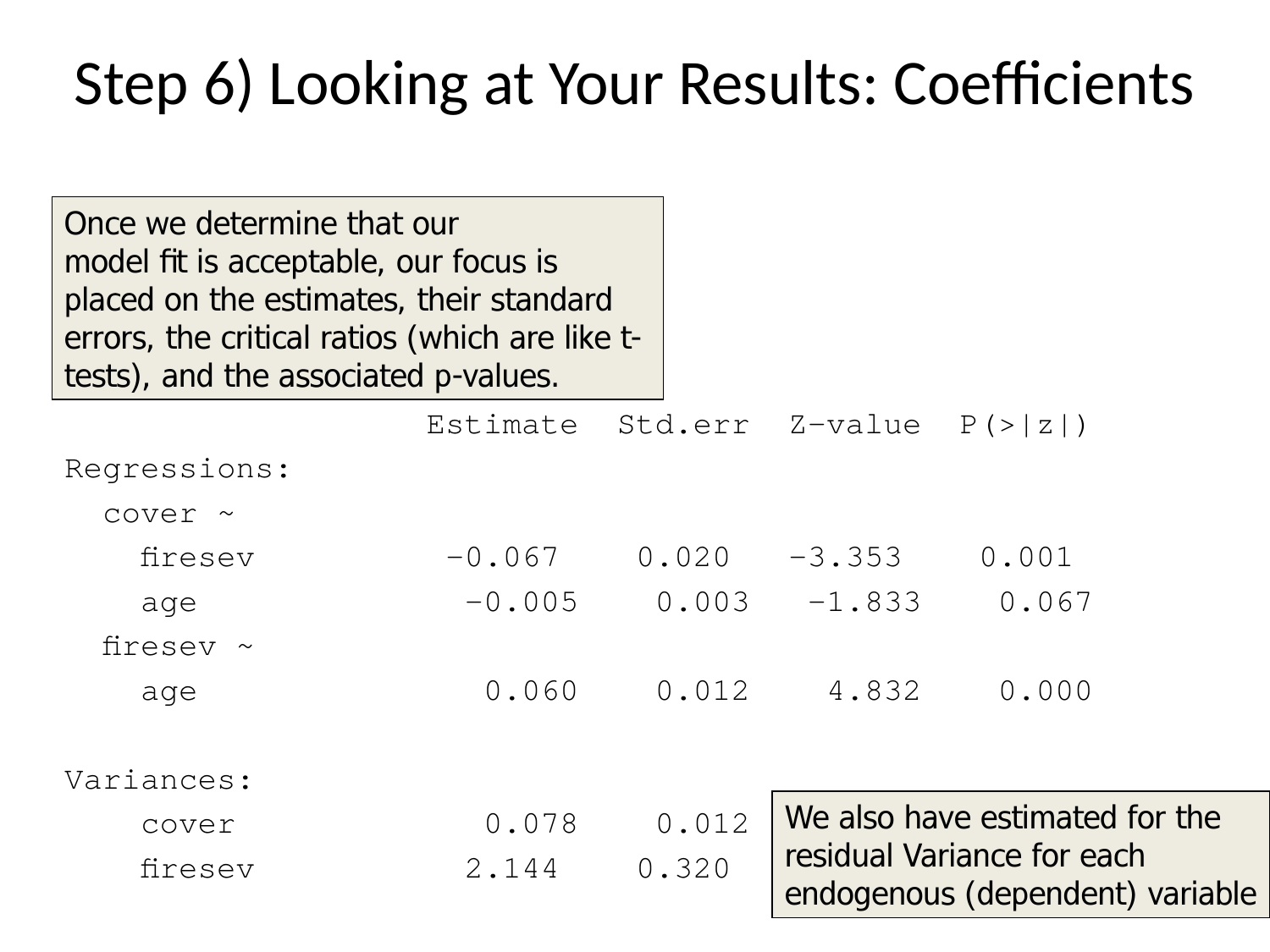

# Step 6) Looking at Your Results: Coefficients
Once we determine that our
model fit is acceptable, our focus is placed on the estimates, their standard errors, the critical ratios (which are like t-tests), and the associated p-values.

                   Estimate  Std.err  Z-value  P(>|z|)
Regressions:
  cover ~
    firesev          -0.067    0.020   -3.353    0.001
    age              -0.005    0.003   -1.833    0.067
  firesev ~
    age               0.060    0.012    4.832    0.000

Variances:
    cover             0.078    0.012
    firesev           2.144    0.320
We also have estimated for the residual Variance for each endogenous (dependent) variable